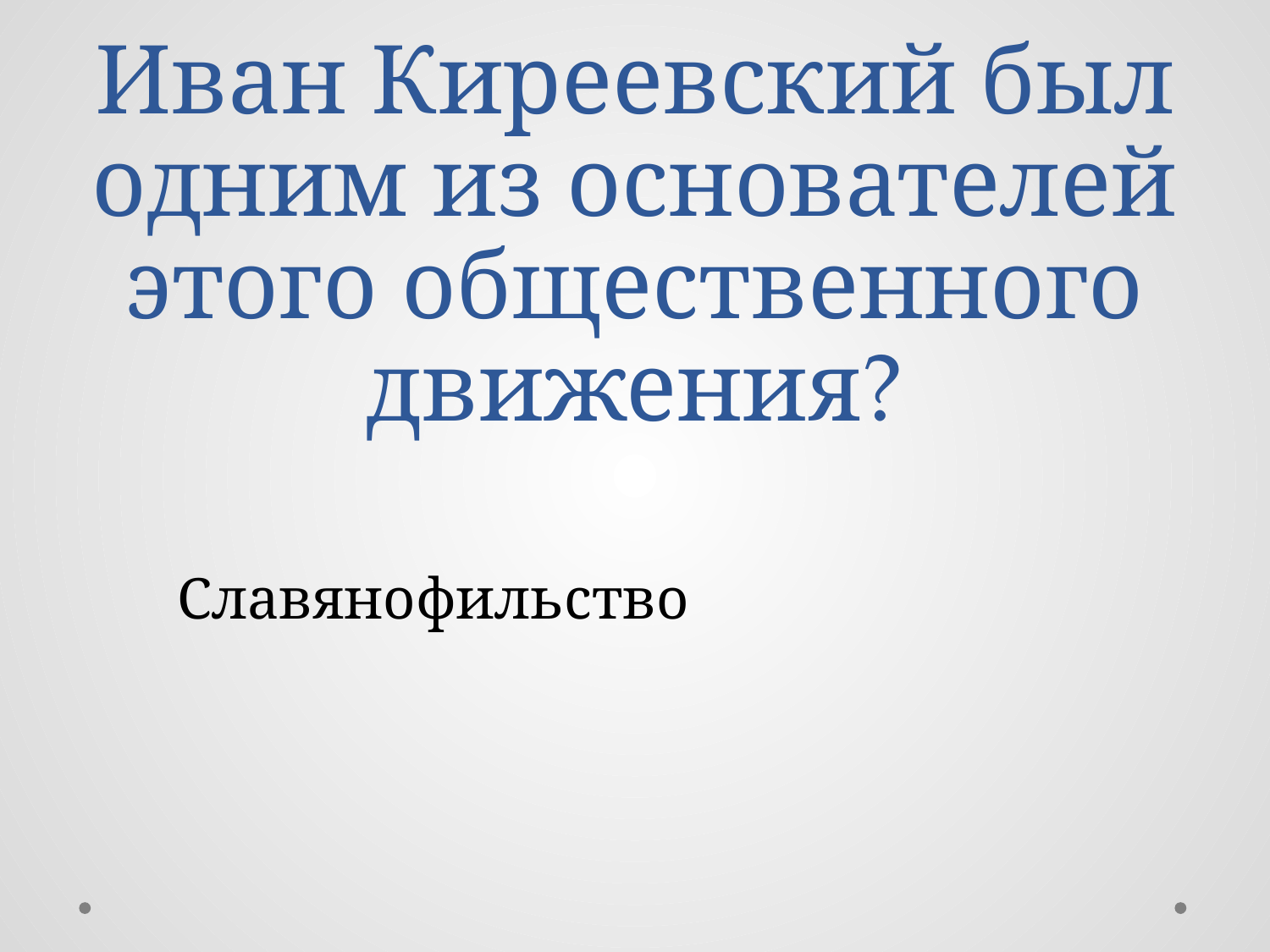

# Иван Киреевский был одним из основателей этого общественного движения?

Славянофильство